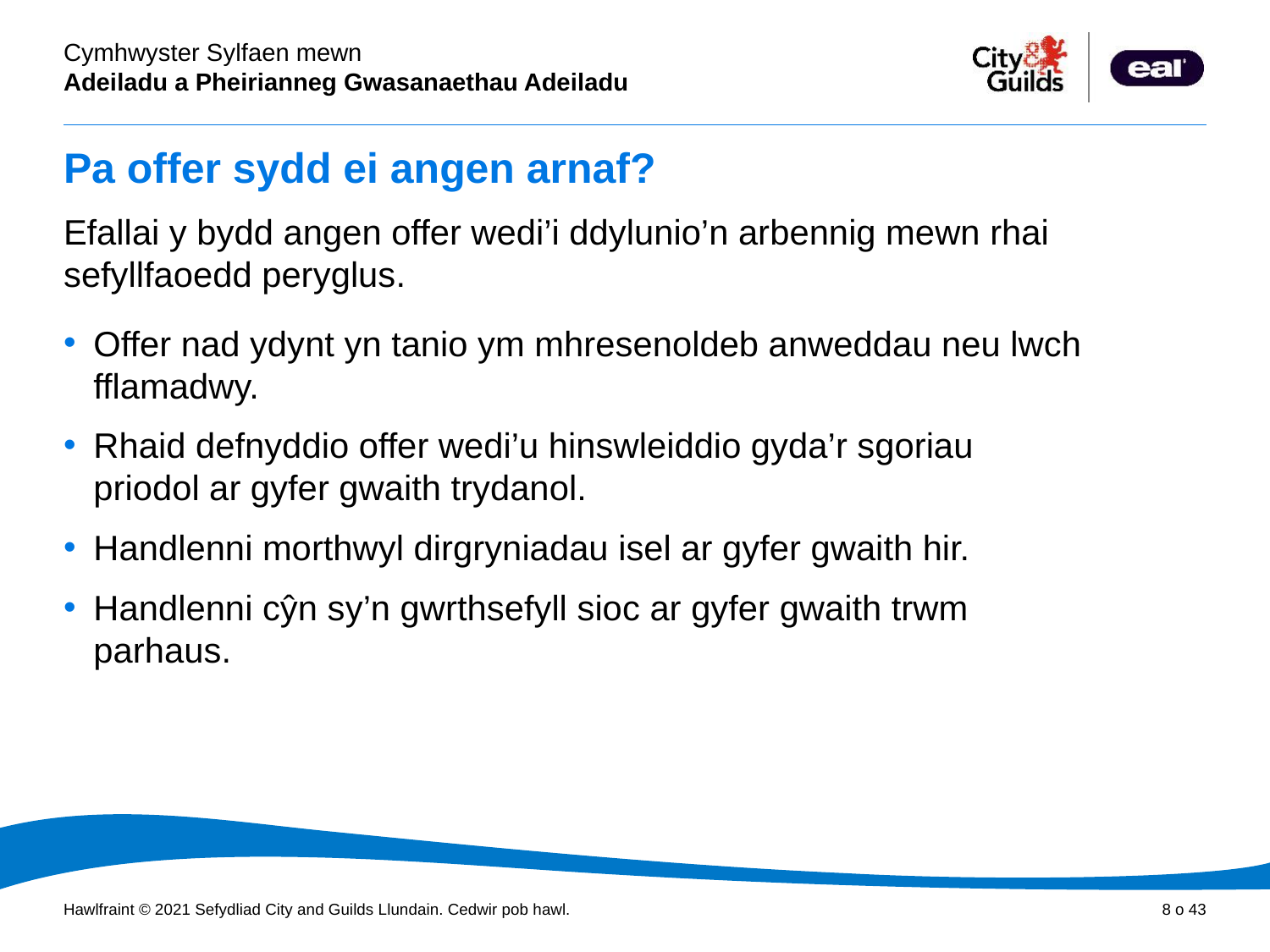

# Pa offer sydd ei angen arnaf?
Efallai y bydd angen offer wedi’i ddylunio’n arbennig mewn rhai sefyllfaoedd peryglus.
Offer nad ydynt yn tanio ym mhresenoldeb anweddau neu lwch fflamadwy.
Rhaid defnyddio offer wedi’u hinswleiddio gyda’r sgoriau priodol ar gyfer gwaith trydanol.
Handlenni morthwyl dirgryniadau isel ar gyfer gwaith hir.
Handlenni cŷn sy’n gwrthsefyll sioc ar gyfer gwaith trwm parhaus.